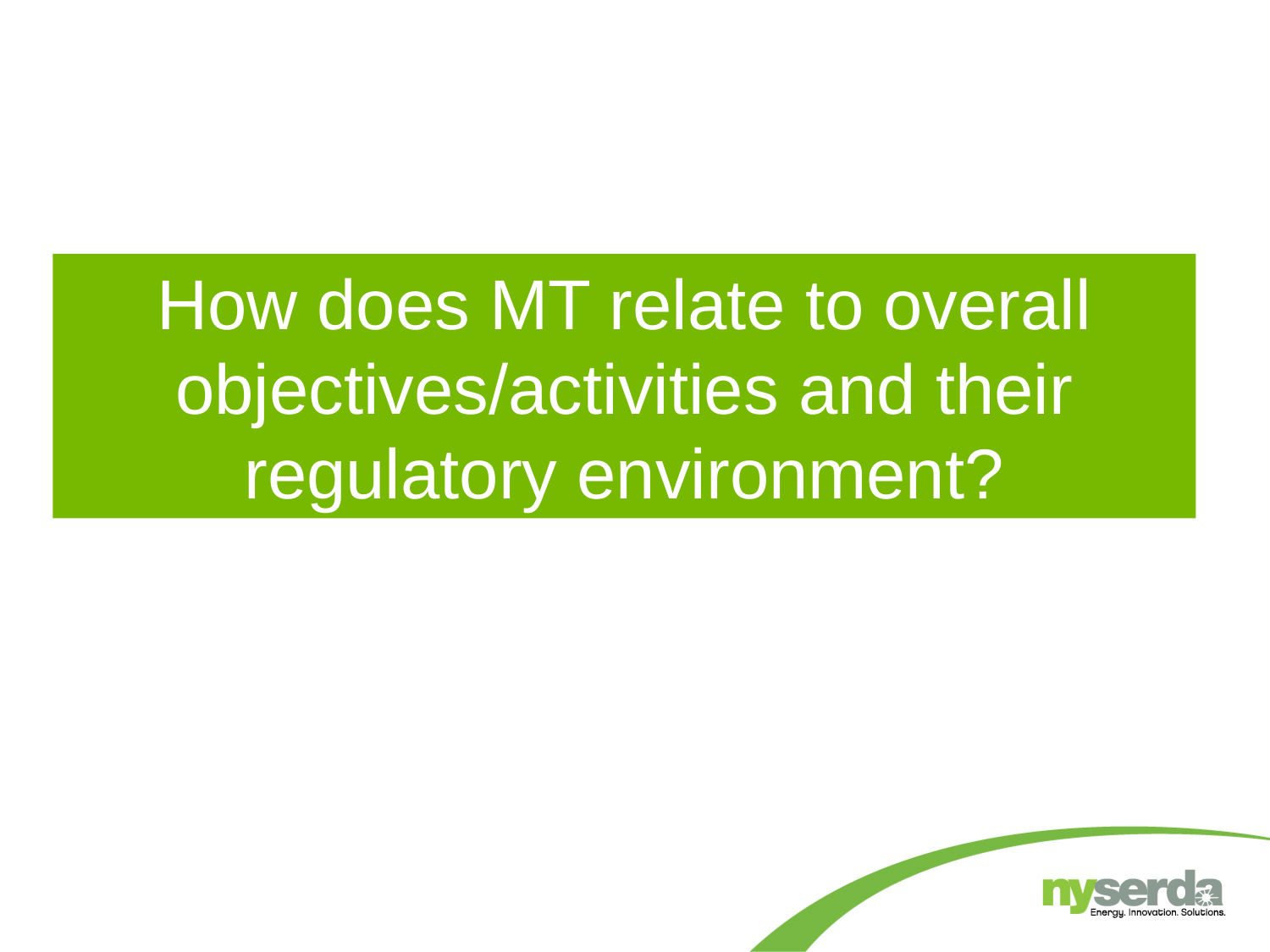

# How does MT relate to overall objectives/activities and their regulatory environment?